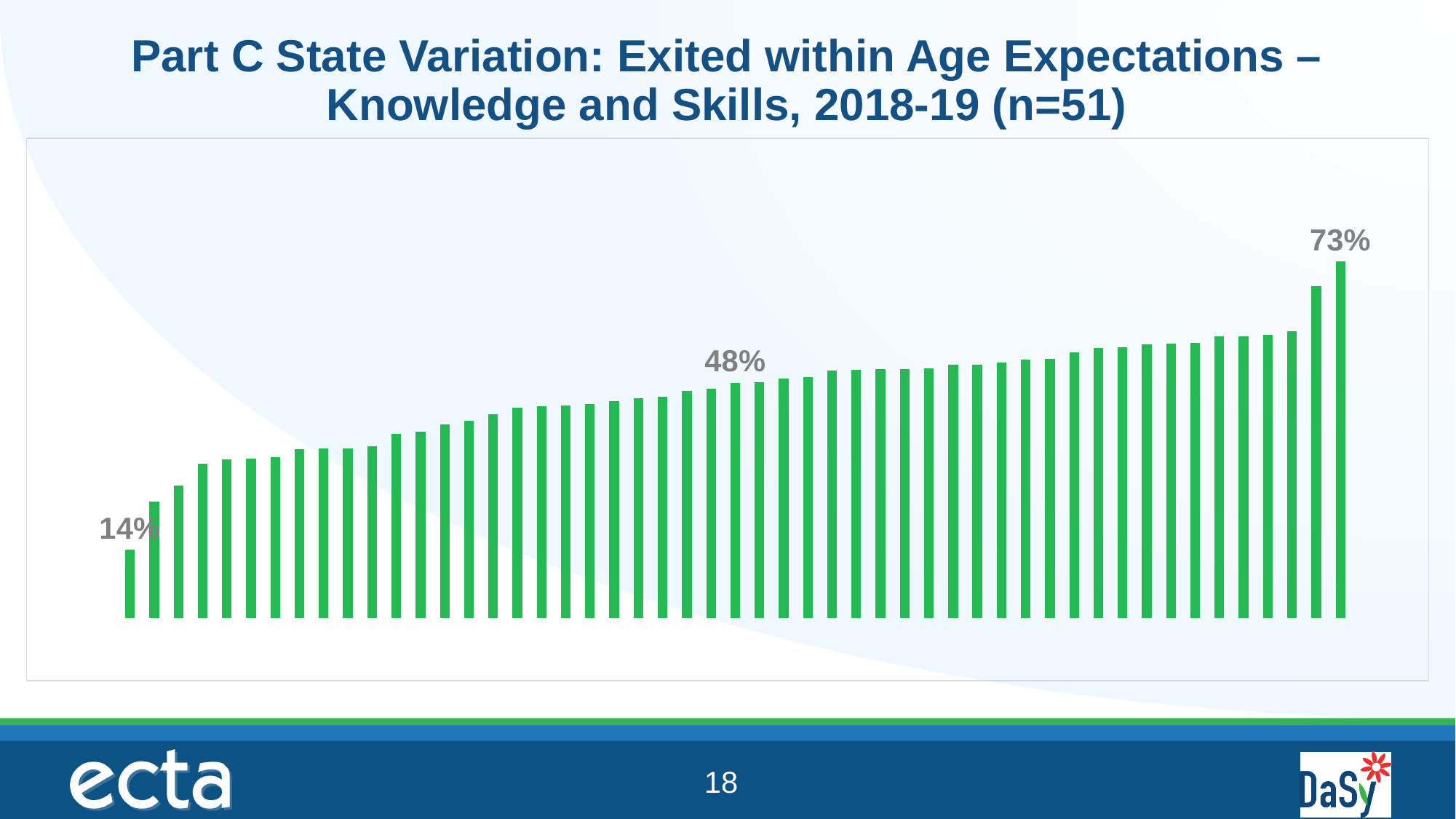

# Part C State Variation: Exited within Age Expectations – Knowledge and Skills, 2018-19 (n=51)

### Chart

| Category |  |
|---|---|
18